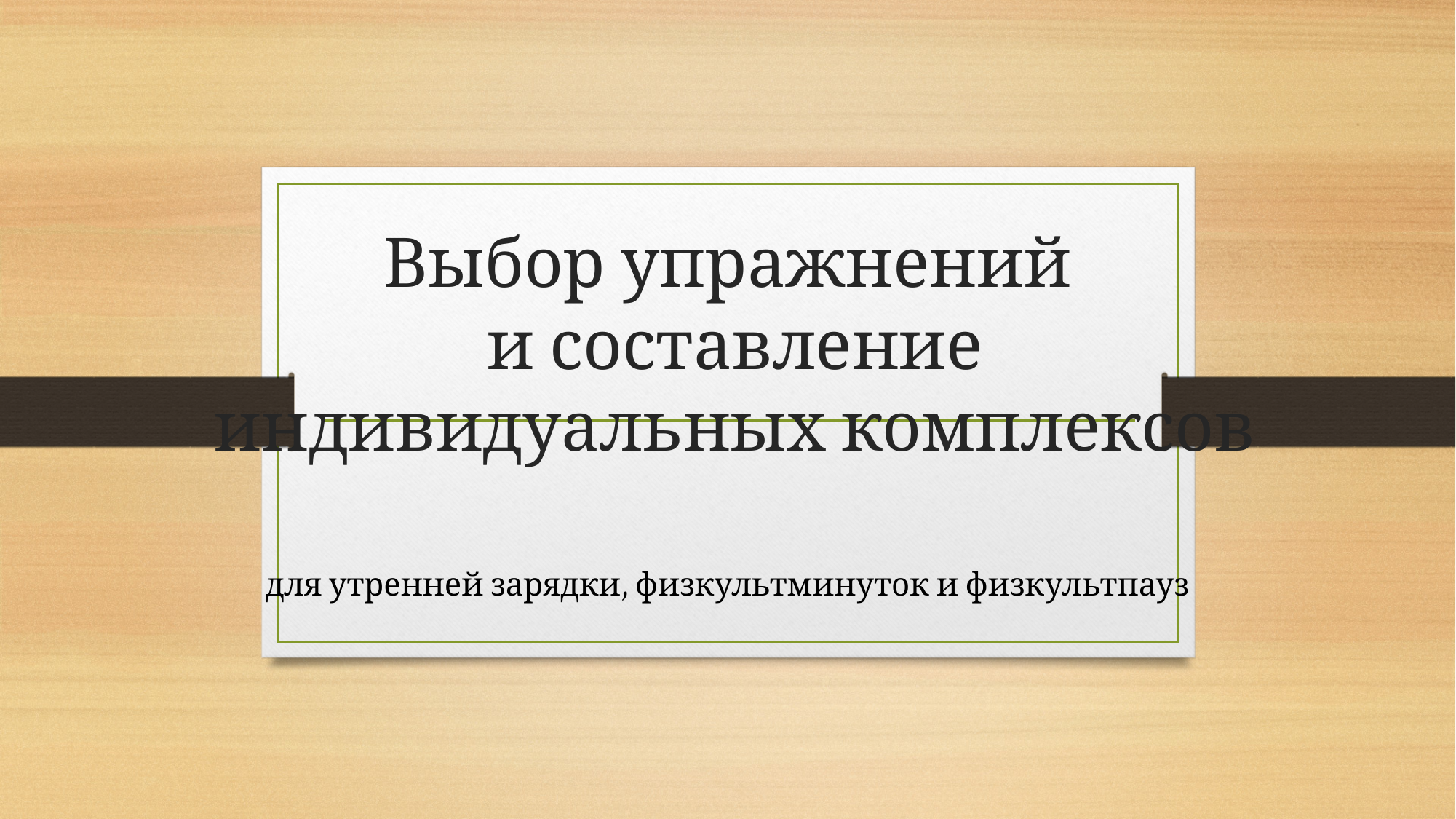

# Выбор упражнений и составление индивидуальных комплексов
для утренней зарядки, физкультминуток и физкультпауз